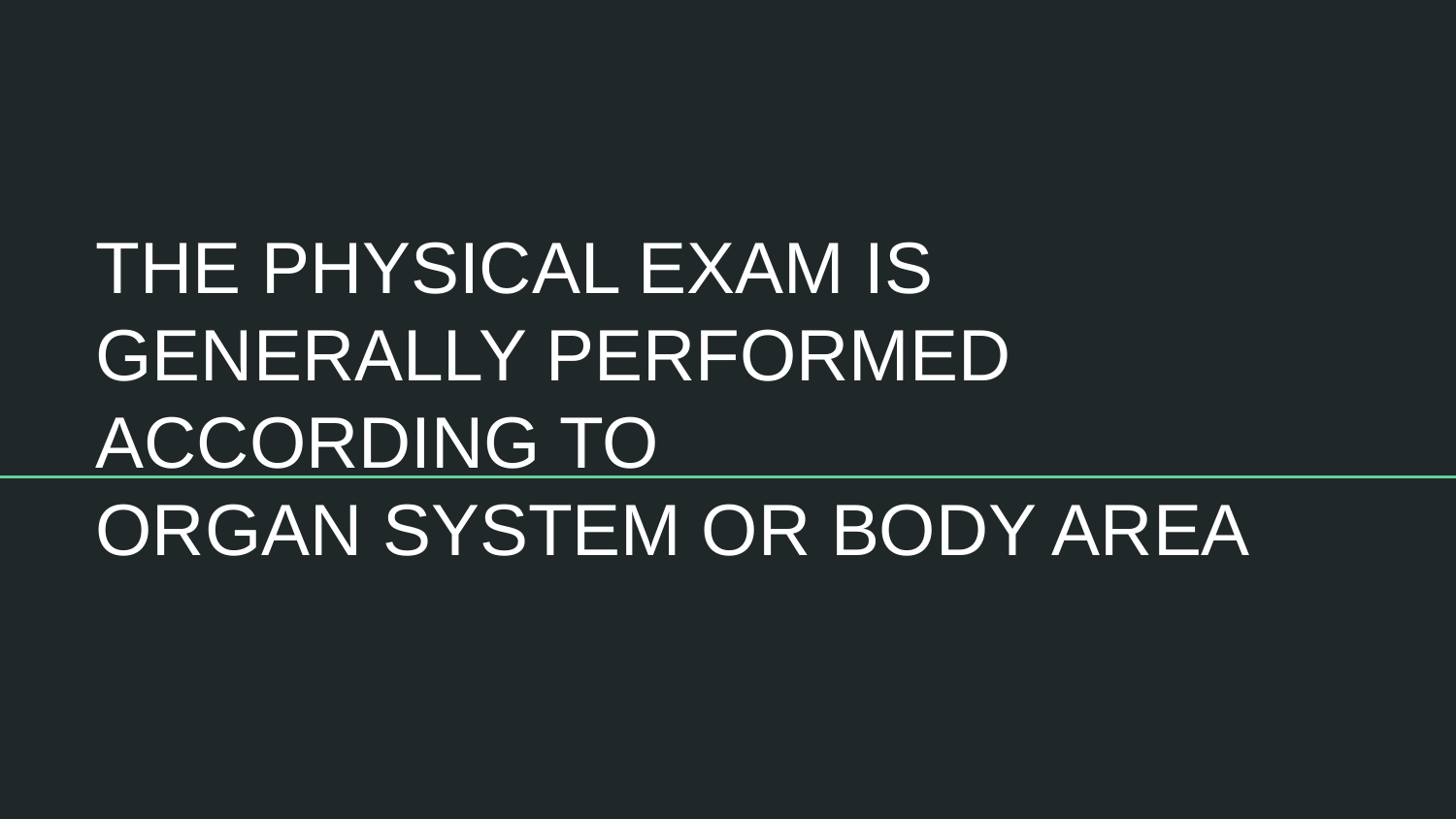

# THE PHYSICAL EXAM IS GENERALLY PERFORMED ACCORDING TO
ORGAN SYSTEM OR BODY AREA